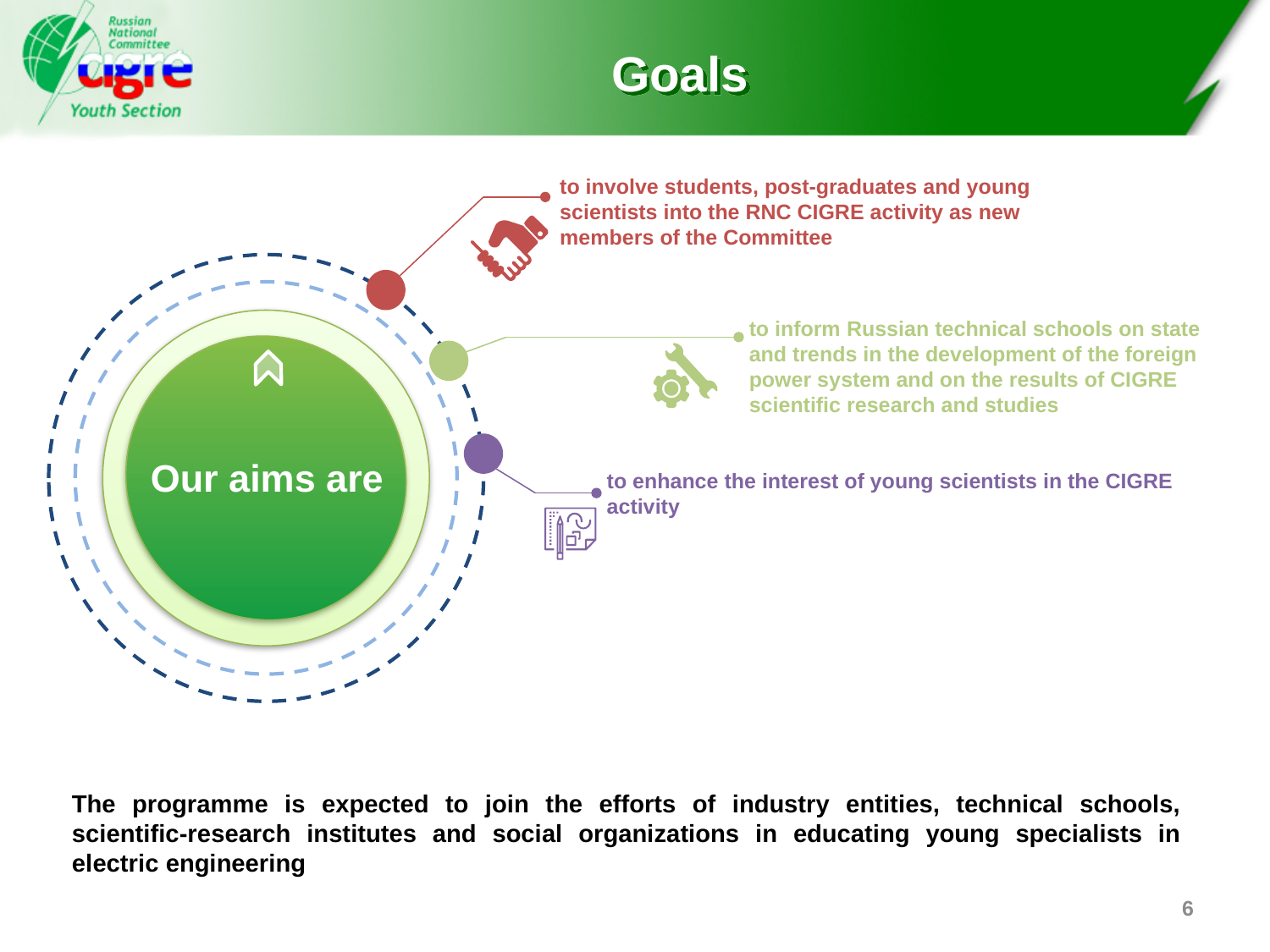

Goals
to involve students, post-graduates and young scientists into the RNC CIGRE activity as new members of the Committee

to inform Russian technical schools on state and trends in the development of the foreign power system and on the results of CIGRE scientific research and studies

Our aims are
to enhance the interest of young scientists in the CIGRE activity

The programme is expected to join the efforts of industry entities, technical schools, scientific-research institutes and social organizations in educating young specialists in electric engineering
6